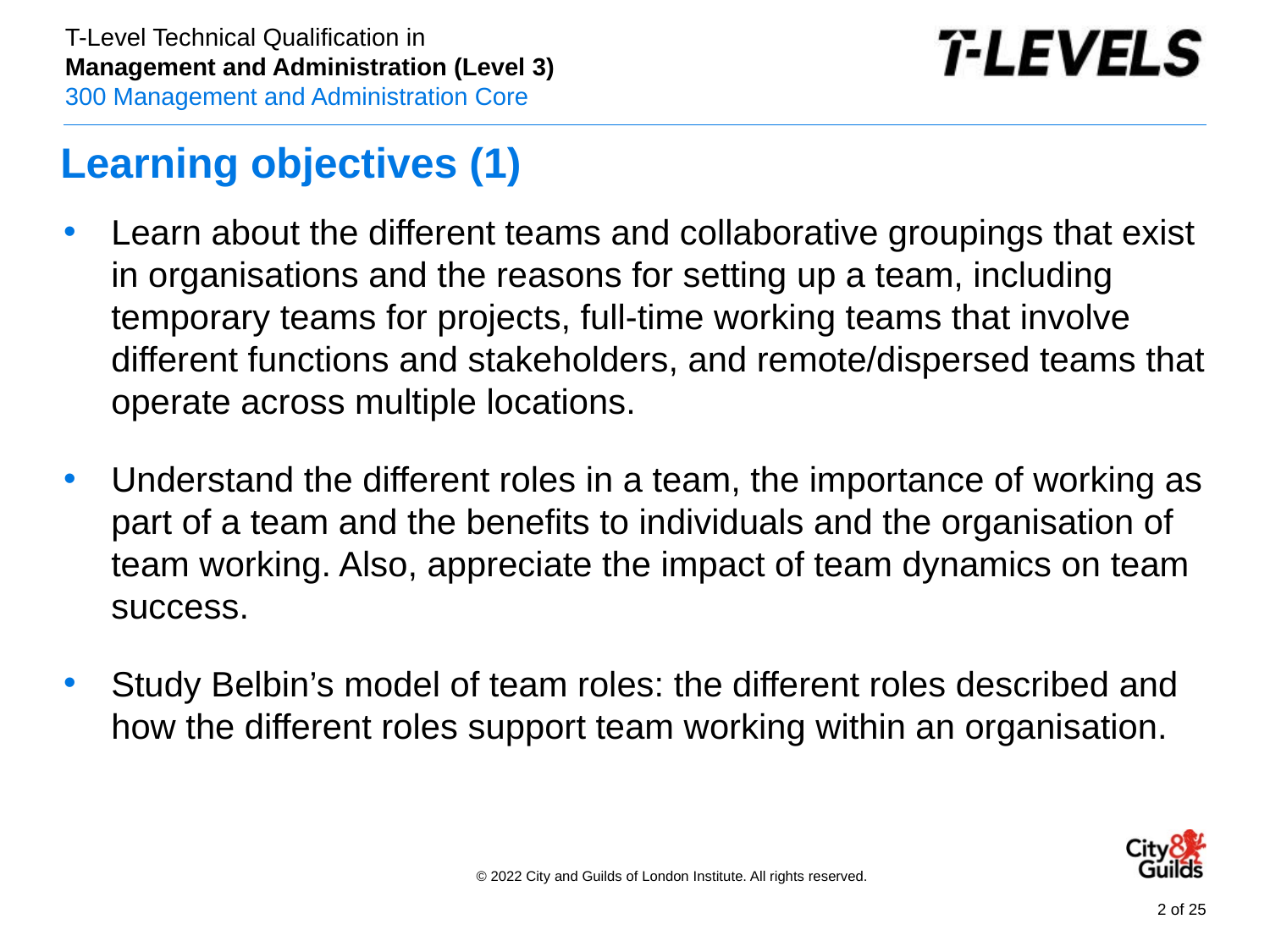

# Learning objectives (1)
Learn about the different teams and collaborative groupings that exist in organisations and the reasons for setting up a team, including temporary teams for projects, full-time working teams that involve different functions and stakeholders, and remote/dispersed teams that operate across multiple locations.
Understand the different roles in a team, the importance of working as part of a team and the benefits to individuals and the organisation of team working. Also, appreciate the impact of team dynamics on team success.
Study Belbin’s model of team roles: the different roles described and how the different roles support team working within an organisation.